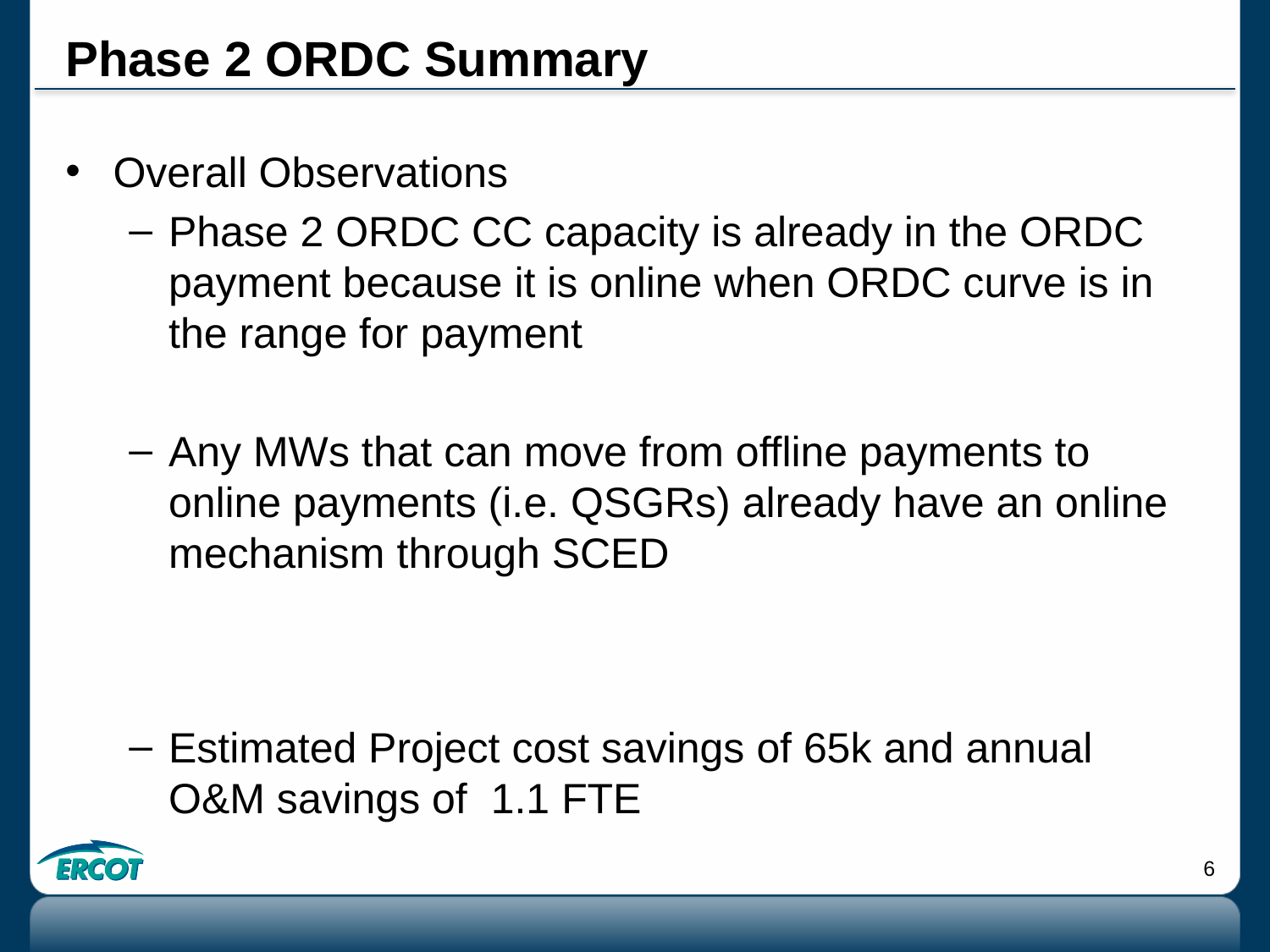

# Phase 2 ORDC Summary

Overall Observations
Phase 2 ORDC CC capacity is already in the ORDC payment because it is online when ORDC curve is in the range for payment

Any MWs that can move from offline payments to online payments (i.e. QSGRs) already have an online mechanism through SCED

Estimated Project cost savings of 65k and annual O&M savings of  1.1 FTE